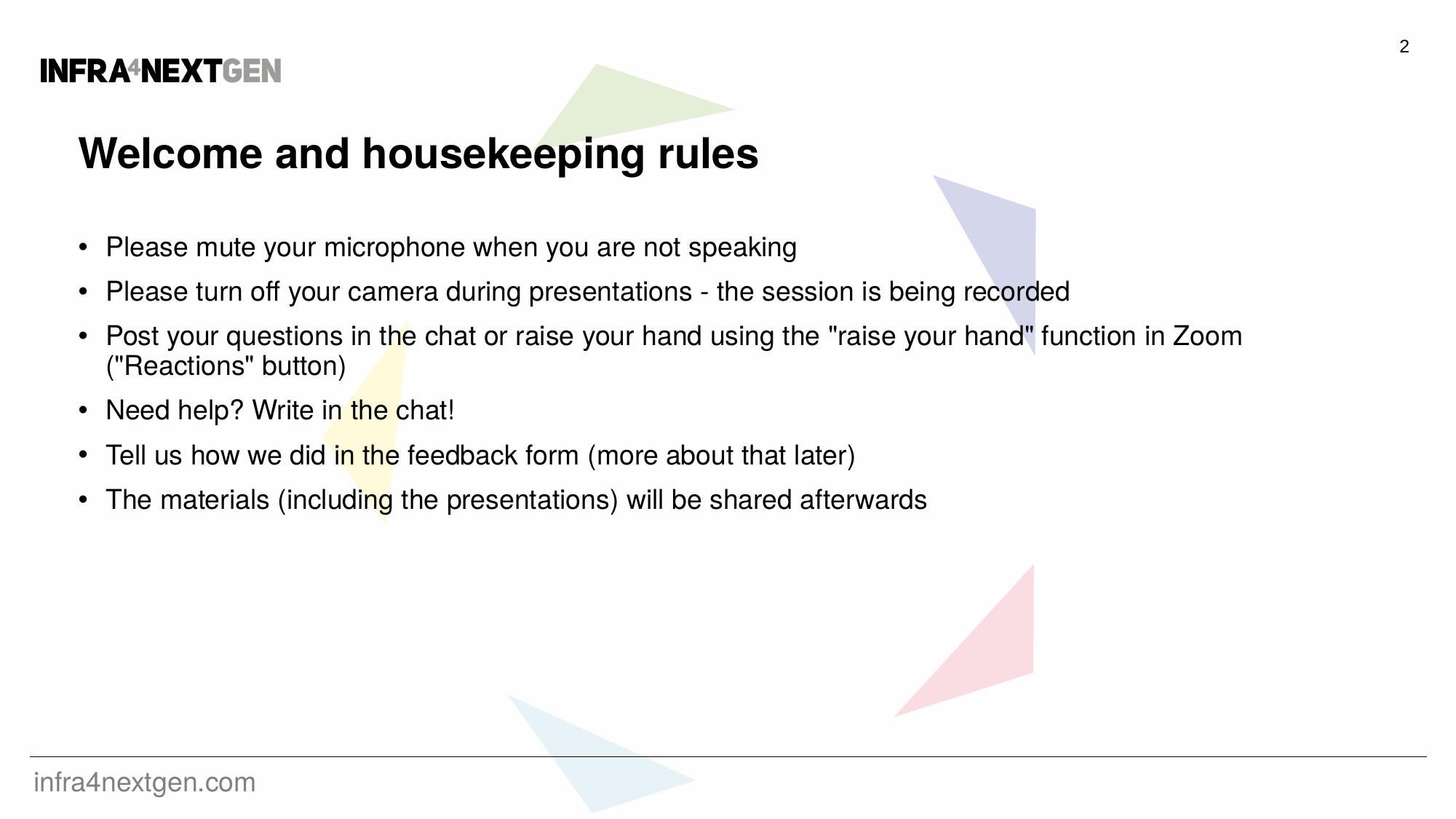

2
# Welcome and housekeeping rules
Please mute your microphone when you are not speaking
Please turn off your camera during presentations - the session is being recorded
Post your questions in the chat or raise your hand using the "raise your hand" function in Zoom ("Reactions" button)
Need help? Write in the chat!
Tell us how we did in the feedback form (more about that later)
The materials (including the presentations) will be shared afterwards
infra4nextgen.com